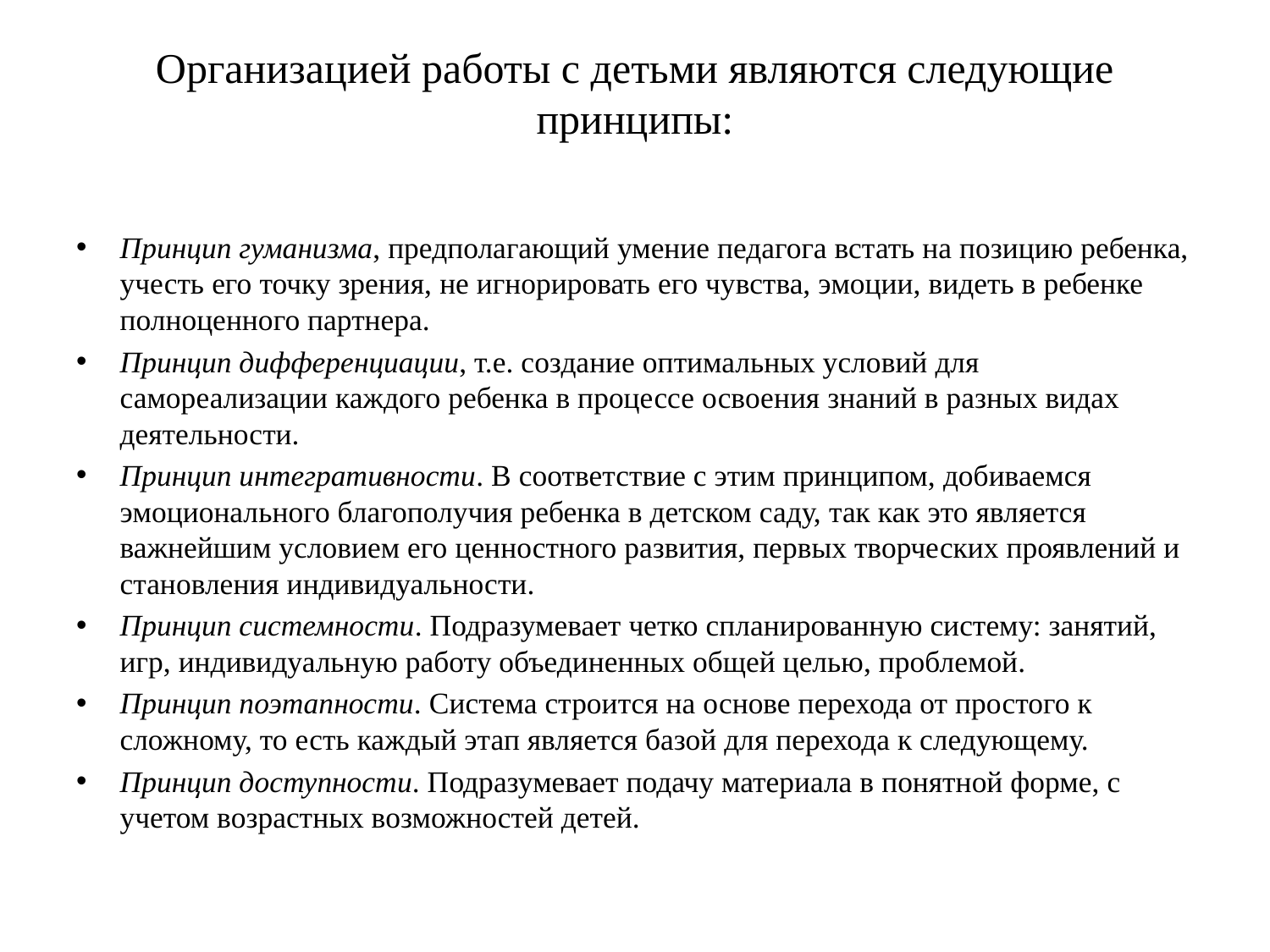

# Организацией работы с детьми являются следующие принципы:
Принцип гуманизма, предполагающий умение педагога встать на позицию ребенка, учесть его точку зрения, не игнорировать его чувства, эмоции, видеть в ребенке полноценного партнера.
Принцип дифференциации, т.е. создание оптимальных условий для самореализации каждого ребенка в процессе освоения знаний в разных видах деятельности.
Принцип интегративности. В соответствие с этим принципом, добиваемся  эмоционального благополучия ребенка в детском саду, так как это является важнейшим условием его ценностного развития, первых творческих проявлений и становления индивидуальности.
Принцип системности. Подразумевает четко спланированную систему: занятий, игр, индивидуальную работу объединенных общей целью, проблемой.
Принцип поэтапности. Система строится на основе перехода от простого к сложному, то есть каждый этап является базой для перехода к следующему.
Принцип доступности. Подразумевает подачу материала в понятной форме, с учетом возрастных возможностей детей.